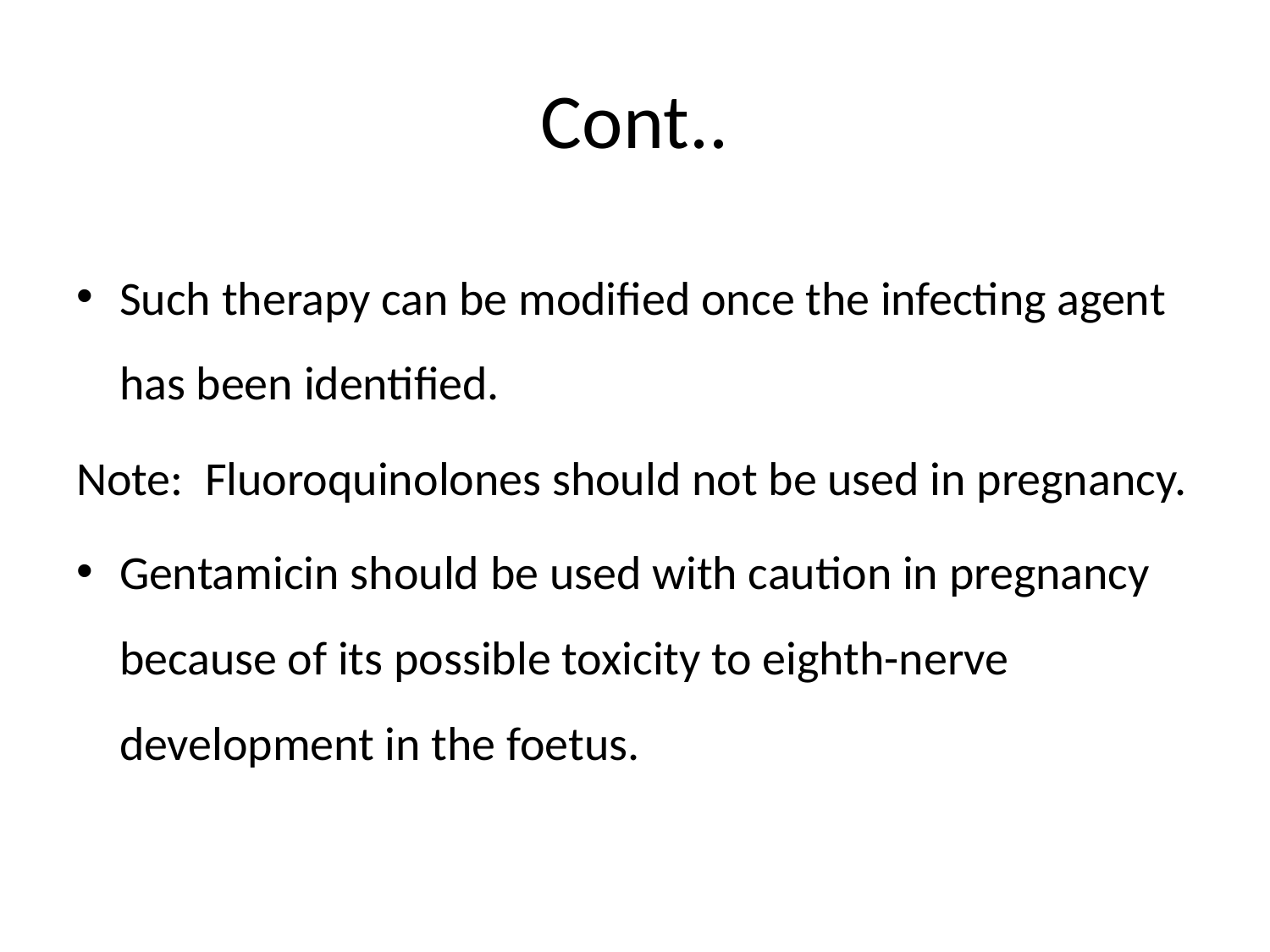

# Cont..
Such therapy can be modified once the infecting agent has been identified.
Note:  Fluoroquinolones should not be used in pregnancy.
Gentamicin should be used with caution in pregnancy because of its possible toxicity to eighth-nerve development in the foetus.